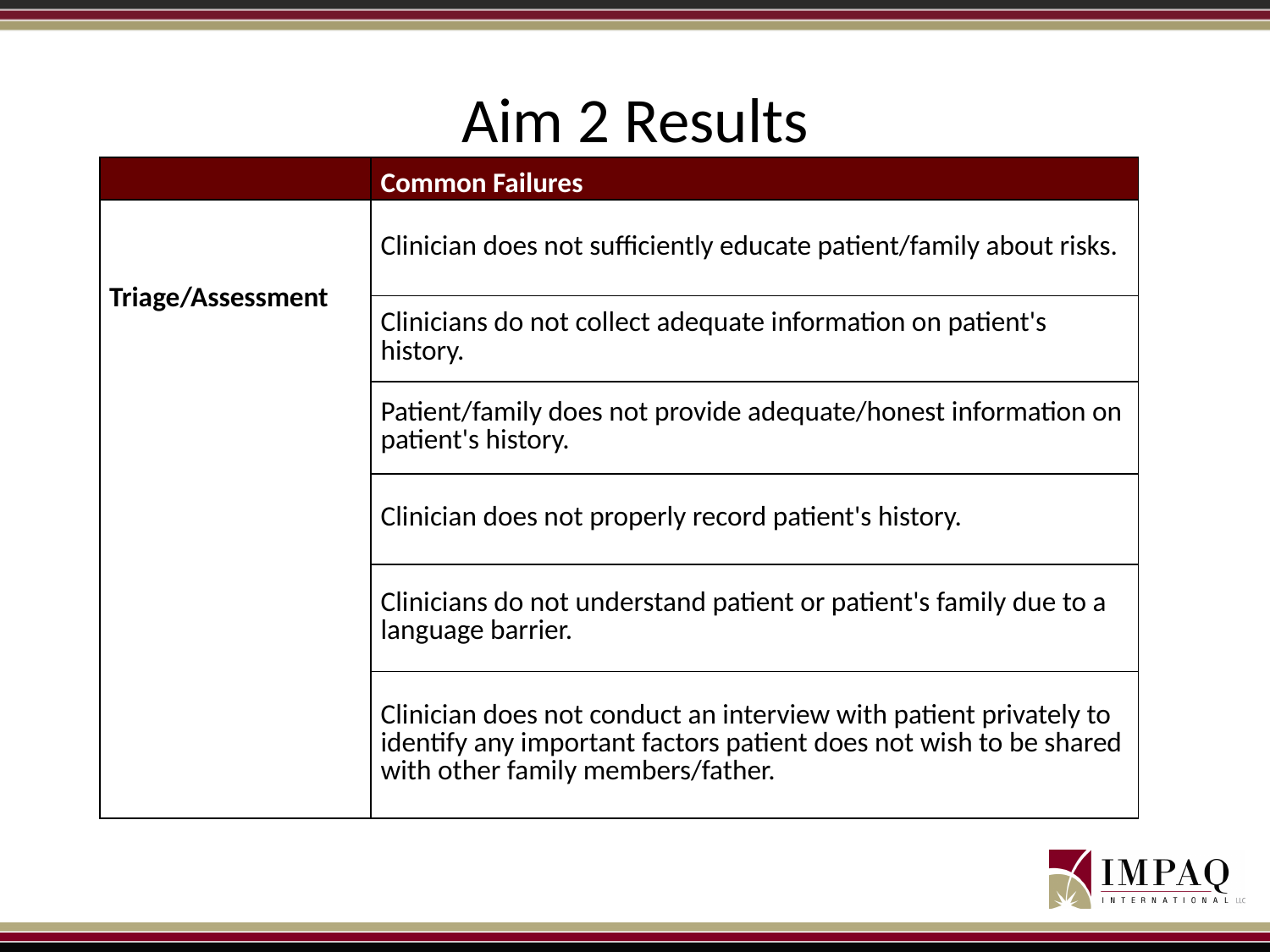

# Aim 2 Results
|  | Common Failures |
| --- | --- |
| Triage/Assessment | Clinician does not sufficiently educate patient/family about risks. |
|  | Clinicians do not collect adequate information on patient's history. |
|  | Patient/family does not provide adequate/honest information on patient's history. |
|  | Clinician does not properly record patient's history. |
|  | Clinicians do not understand patient or patient's family due to a language barrier. |
|  | Clinician does not conduct an interview with patient privately to identify any important factors patient does not wish to be shared with other family members/father. |